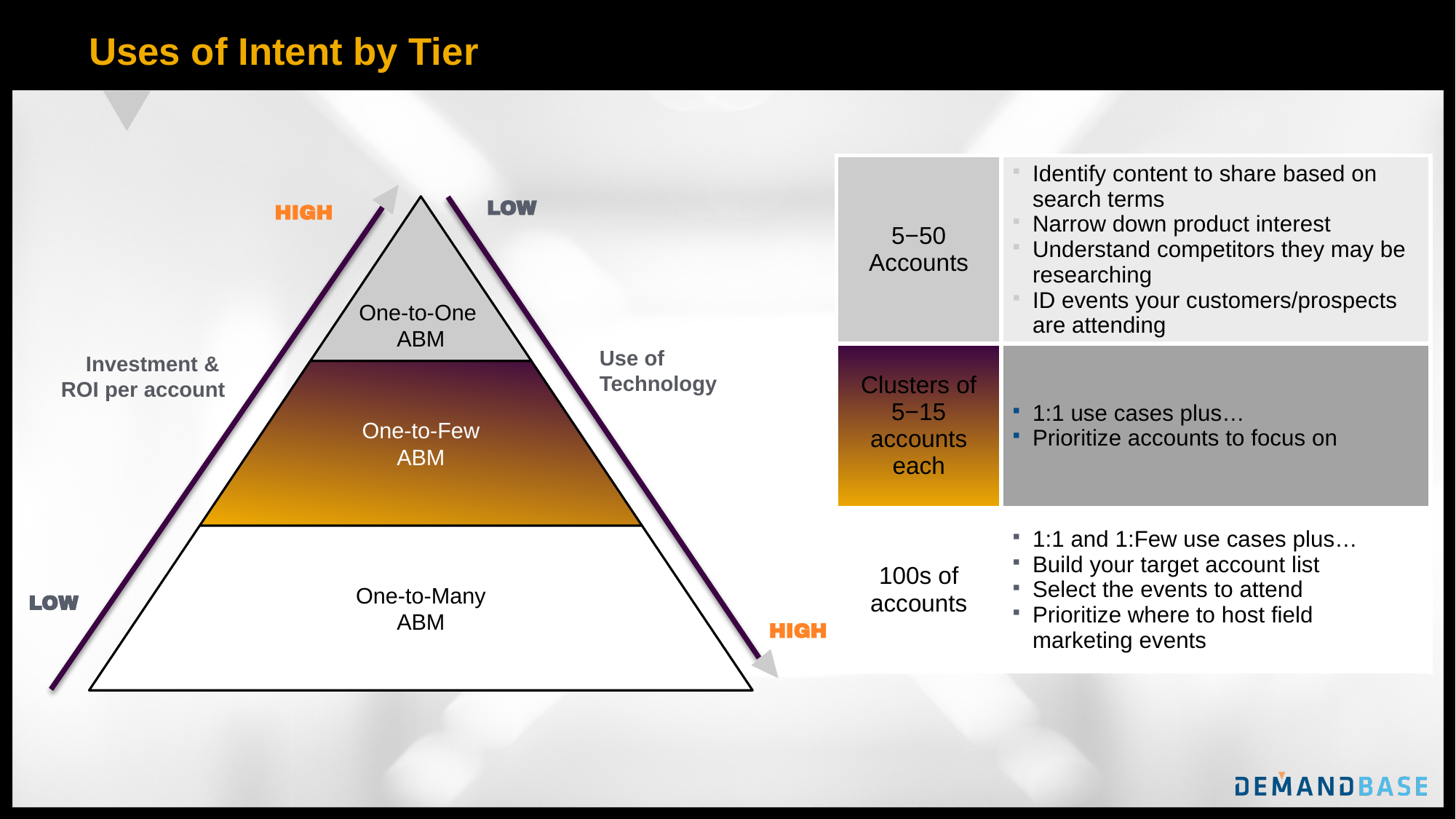

# Uses of Intent by Tier
| 5−50 Accounts | Identify content to share based on search terms Narrow down product interest Understand competitors they may be researching ID events your customers/prospects are attending |
| --- | --- |
| Clusters of 5−15 accounts each | 1:1 use cases plus… Prioritize accounts to focus on |
| 100s of accounts | 1:1 and 1:Few use cases plus… Build your target account list Select the events to attend Prioritize where to host field marketing events |

LOW
HIGH

One-to-One
ABM

One-to-Few
ABM

One-to-Many
ABM
Use of
Technology
Investment &
ROI per account
LOW
HIGH